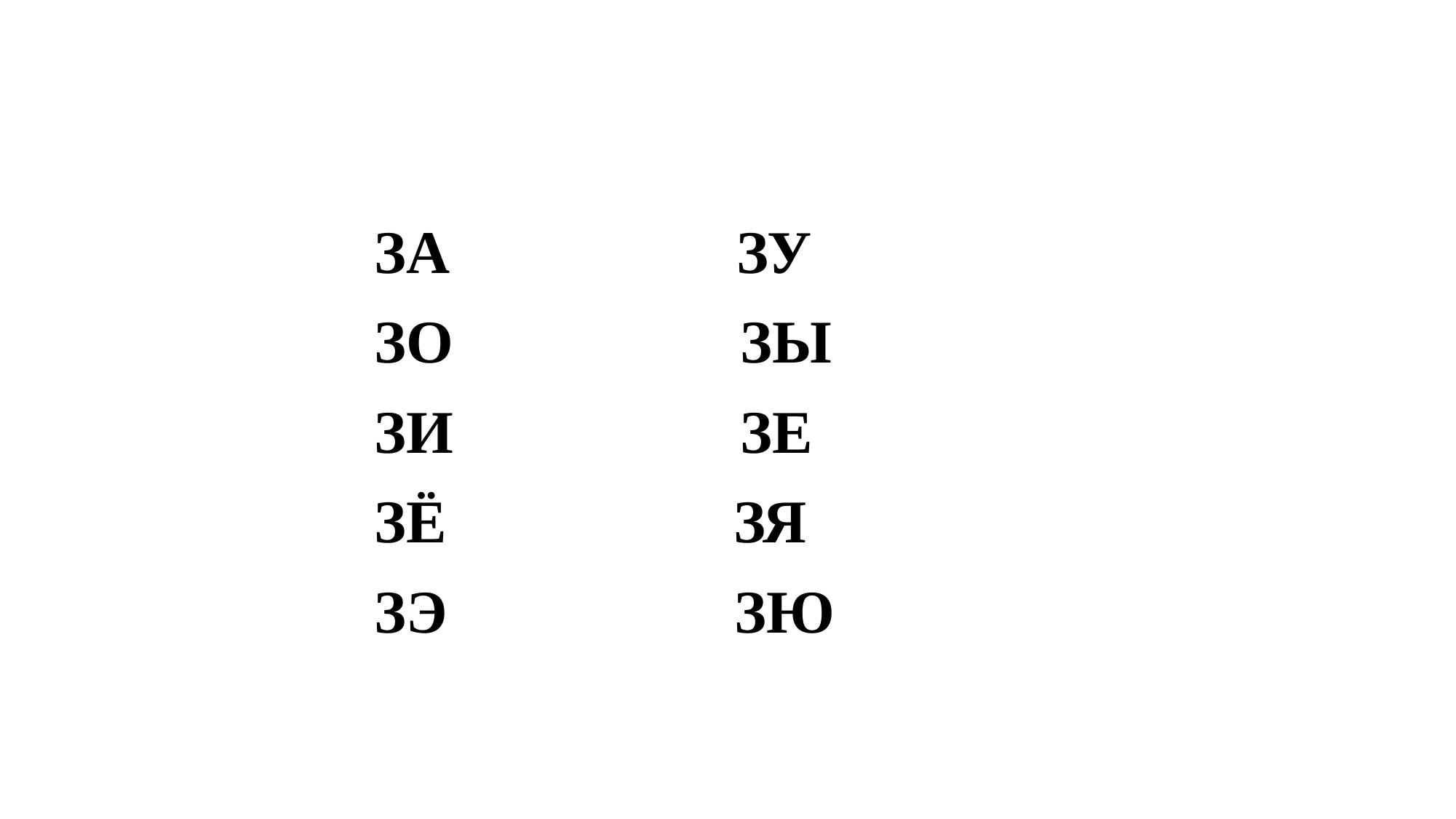

#
ЗА                   ЗУ
ЗО                   ЗЫ
ЗИ                   ЗЕ
ЗЁ                   ЗЯ
ЗЭ                   ЗЮ